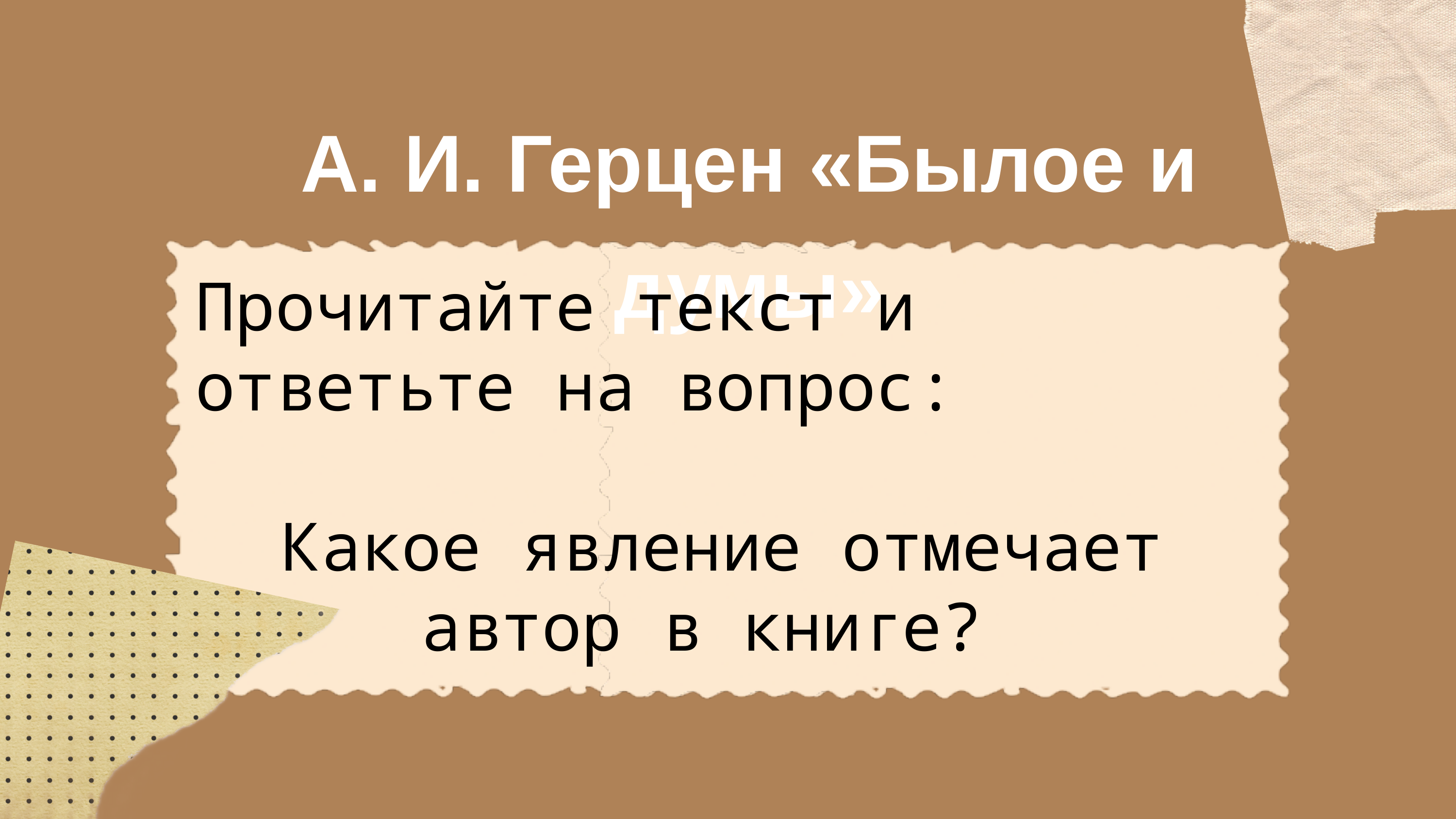

А. И. Герцен «Былое и думы»

Прочитайте текст и ответьте на вопрос:

Какое явление отмечает автор в книге?